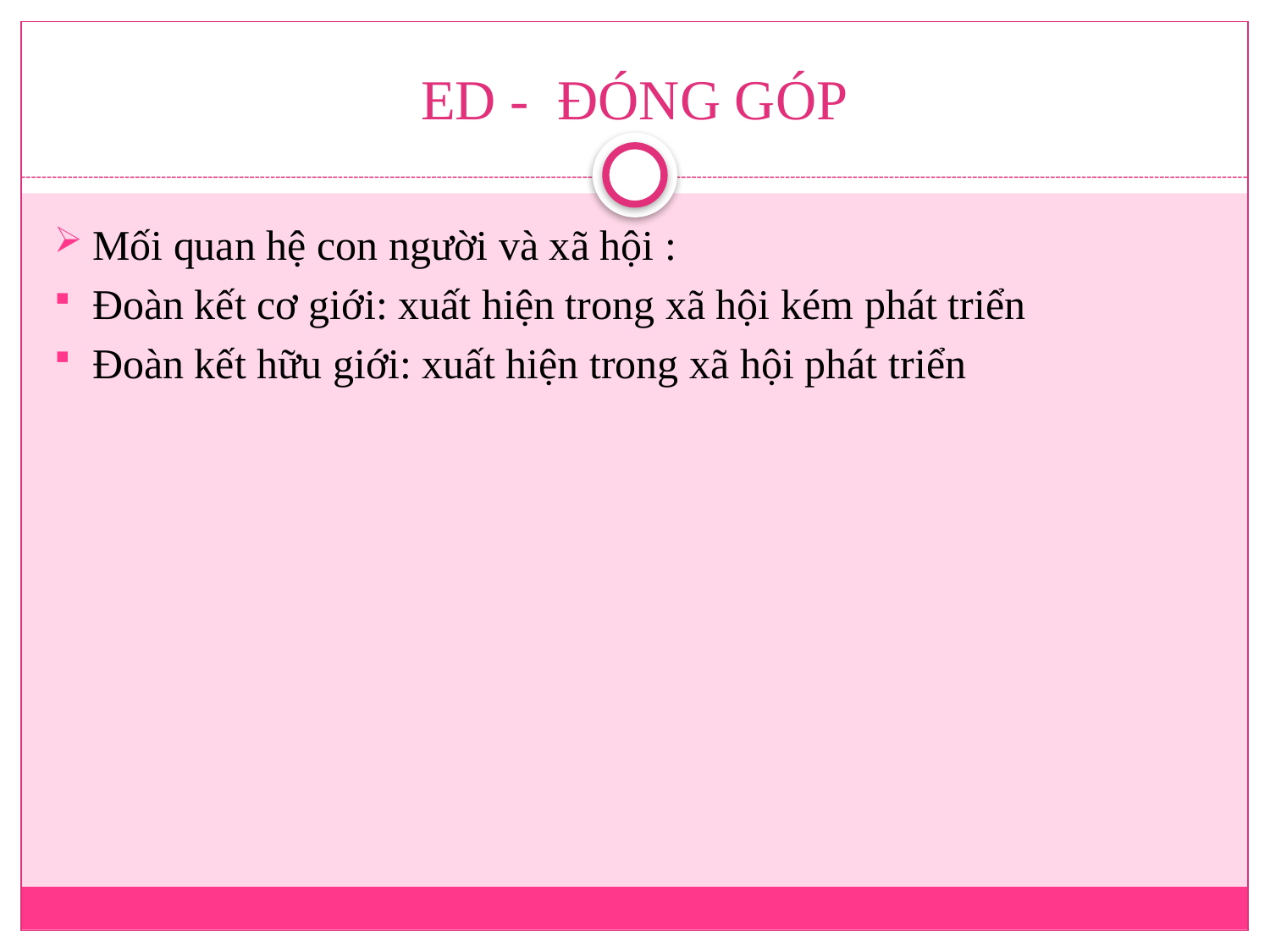

# ED -  ĐÓNG GÓP
Mối quan hệ con người và xã hội :
Đoàn kết cơ giới: xuất hiện trong xã hội kém phát triển
Đoàn kết hữu giới: xuất hiện trong xã hội phát triển